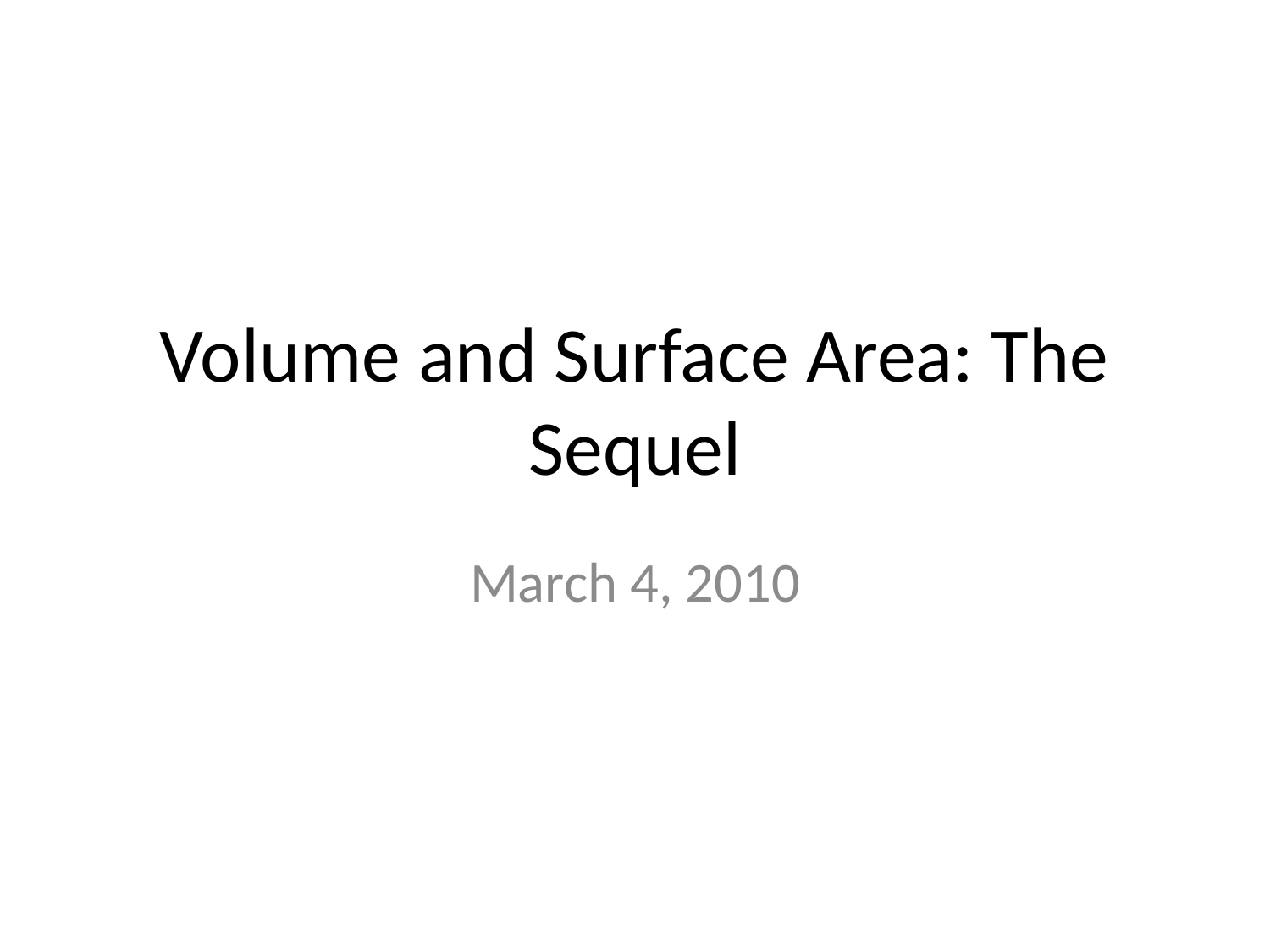

# Volume and Surface Area: The Sequel
March 4, 2010